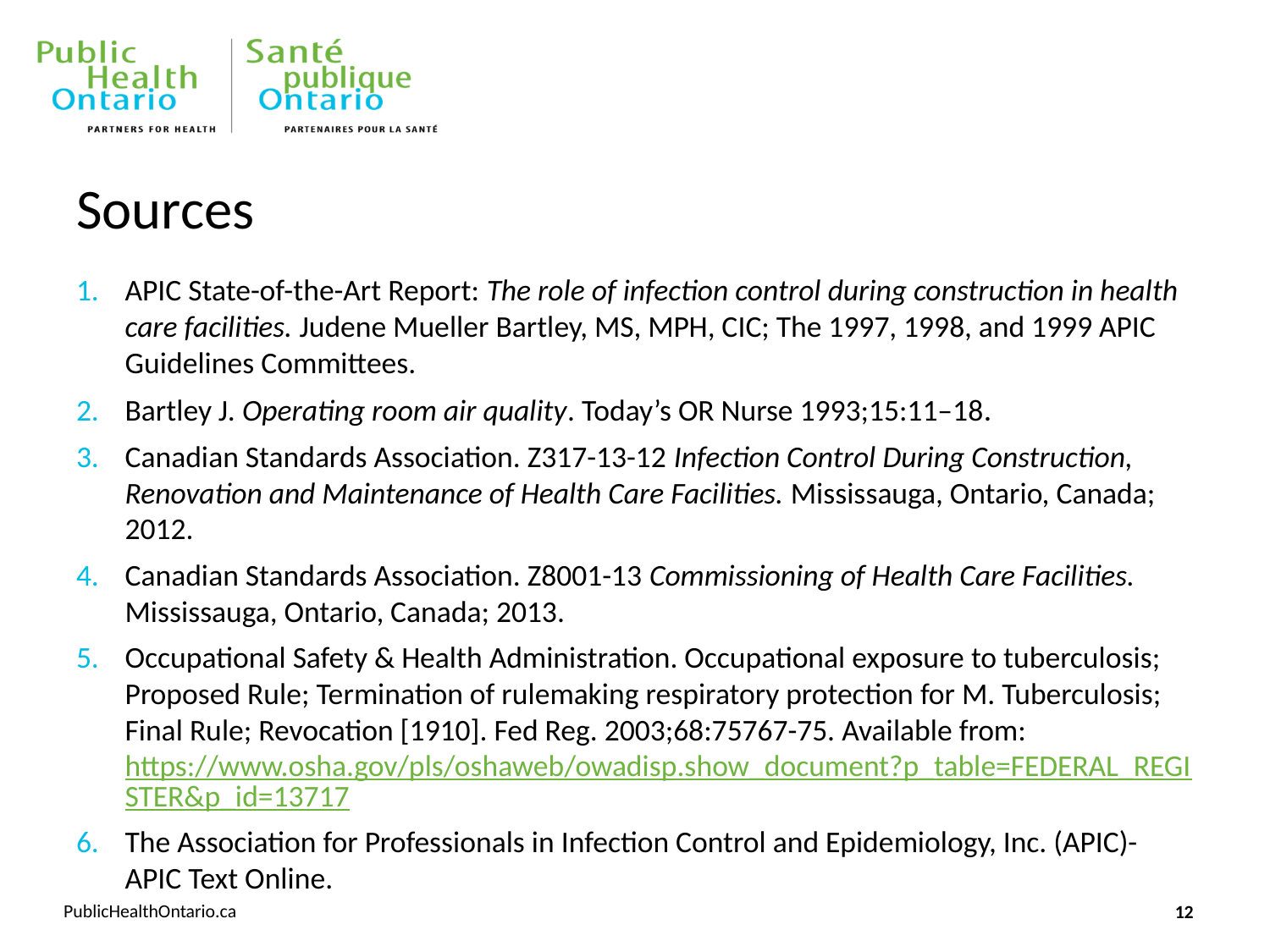

# Sources
APIC State-of-the-Art Report: The role of infection control during construction in health care facilities. Judene Mueller Bartley, MS, MPH, CIC; The 1997, 1998, and 1999 APIC Guidelines Committees.
Bartley J. Operating room air quality. Today’s OR Nurse 1993;15:11–18.
Canadian Standards Association. Z317-13-12 Infection Control During Construction, Renovation and Maintenance of Health Care Facilities. Mississauga, Ontario, Canada; 2012.
Canadian Standards Association. Z8001-13 Commissioning of Health Care Facilities. Mississauga, Ontario, Canada; 2013.
Occupational Safety & Health Administration. Occupational exposure to tuberculosis; Proposed Rule; Termination of rulemaking respiratory protection for M. Tuberculosis; Final Rule; Revocation [1910]. Fed Reg. 2003;68:75767-75. Available from: https://www.osha.gov/pls/oshaweb/owadisp.show_document?p_table=FEDERAL_REGISTER&p_id=13717
The Association for Professionals in Infection Control and Epidemiology, Inc. (APIC)- APIC Text Online.

12